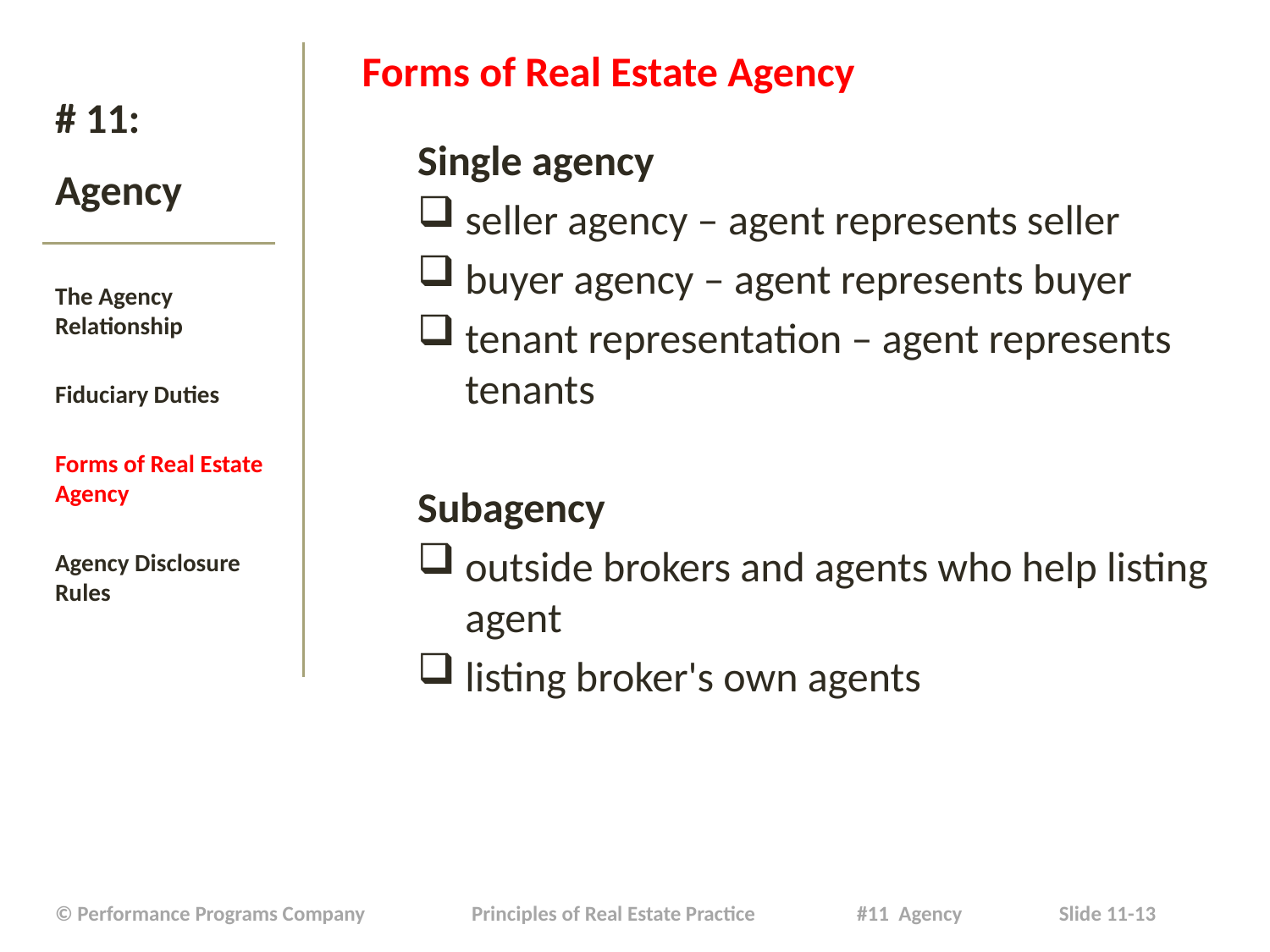

Forms of Real Estate Agency

Single agency
seller agency – agent represents seller
buyer agency – agent represents buyer
tenant representation – agent represents tenants

Subagency
outside brokers and agents who help listing agent
listing broker's own agents

# # 11: Agency

The Agency Relationship

Fiduciary Duties

Forms of Real Estate Agency

Agency Disclosure Rules

| © Performance Programs Company Principles of Real Estate Practice #11 Agency Slide 11-13 |
| --- |